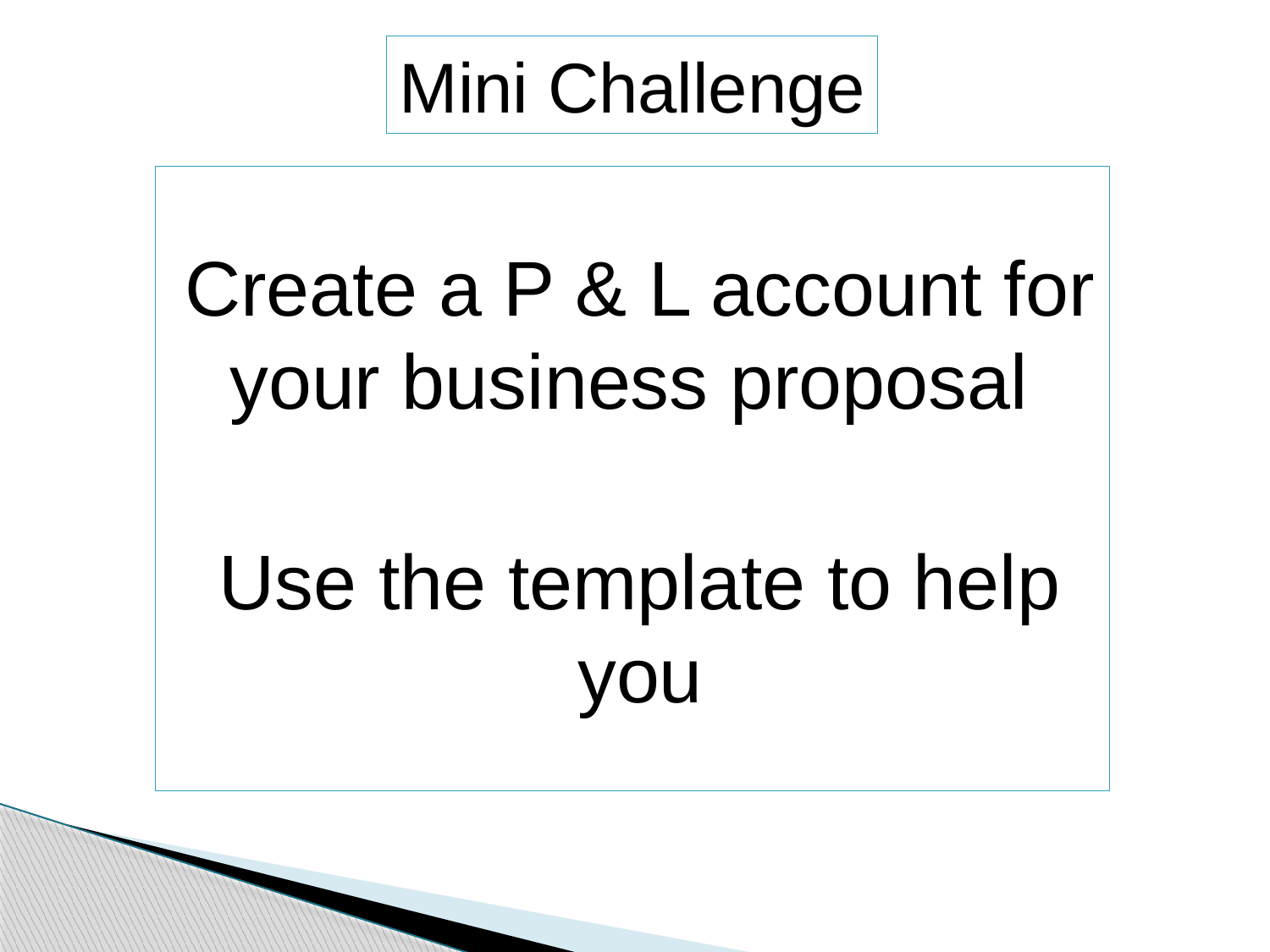

Mini Challenge

Create a P & L account for your business proposal

Use the template to help you